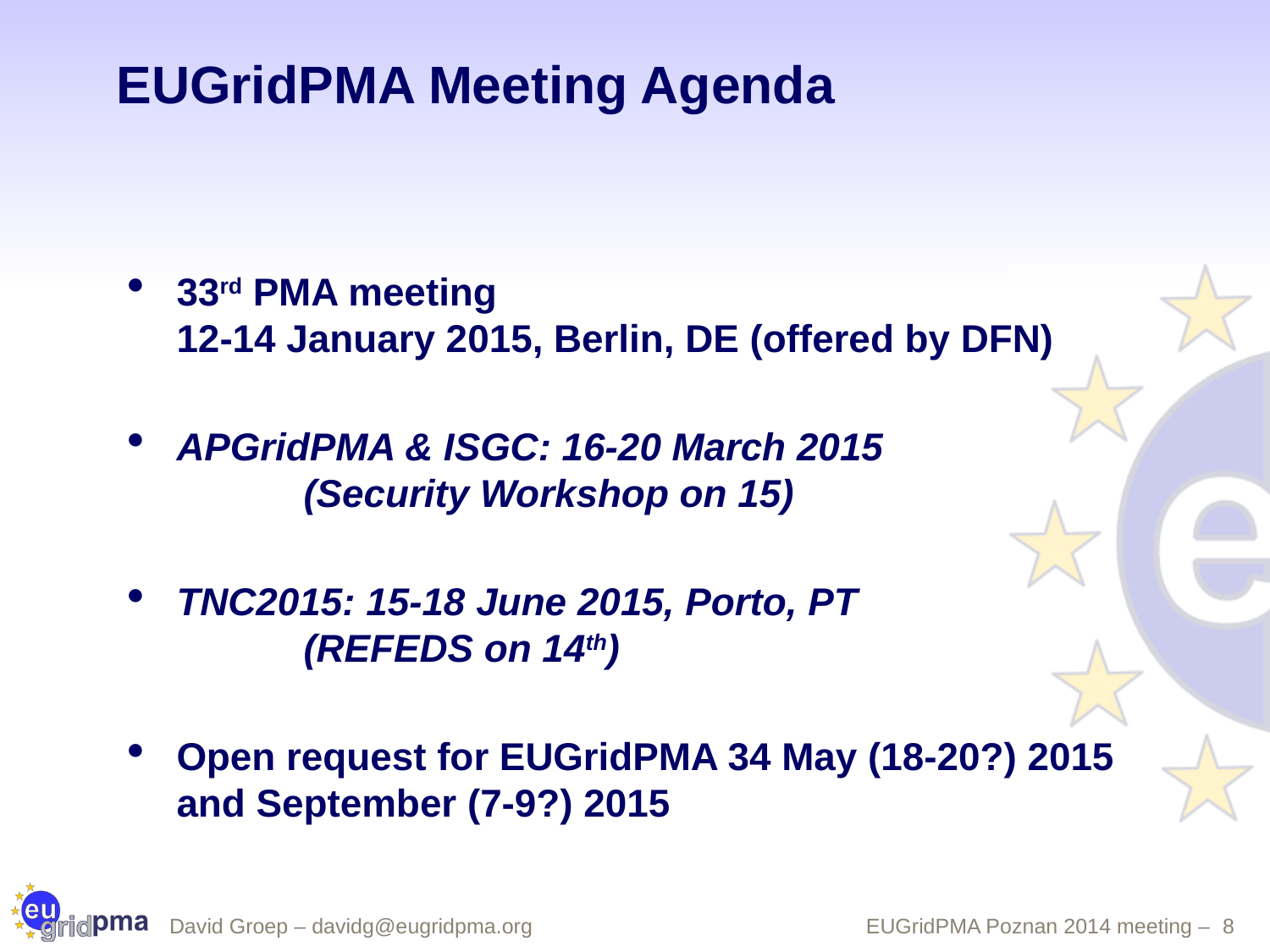

# EUGridPMA Meeting Agenda

33rd PMA meeting
12-14 January 2015, Berlin, DE (offered by DFN)

APGridPMA & ISGC: 16-20 March 2015
	(Security Workshop on 15)

TNC2015: 15-18 June 2015, Porto, PT
	(REFEDS on 14th)

Open request for EUGridPMA 34 May (18-20?) 2015
and September (7-9?) 2015